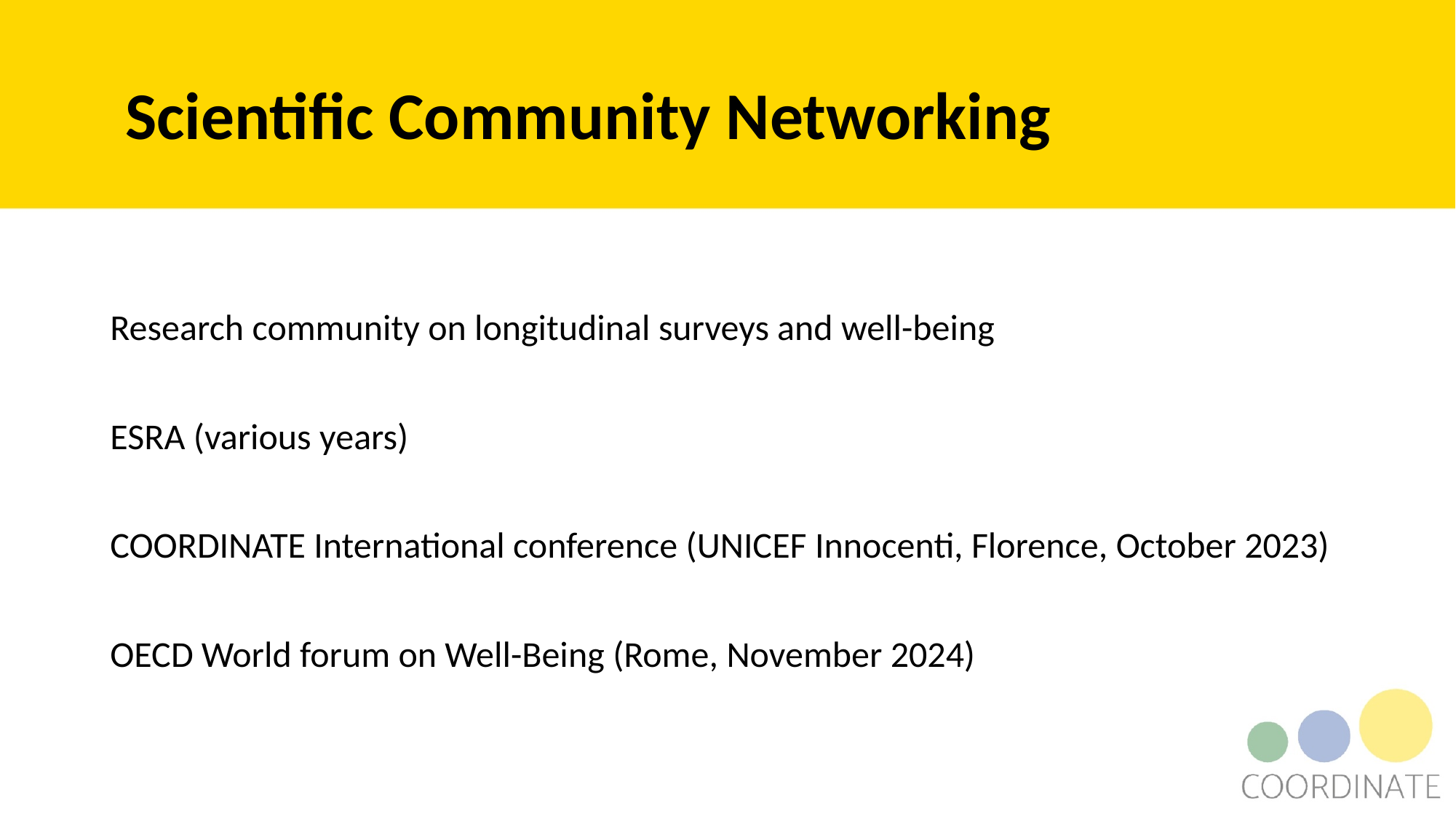

# Scientific Community Networking
Research community on longitudinal surveys and well-being

ESRA (various years)

COORDINATE International conference (UNICEF Innocenti, Florence, October 2023)

OECD World forum on Well-Being (Rome, November 2024)